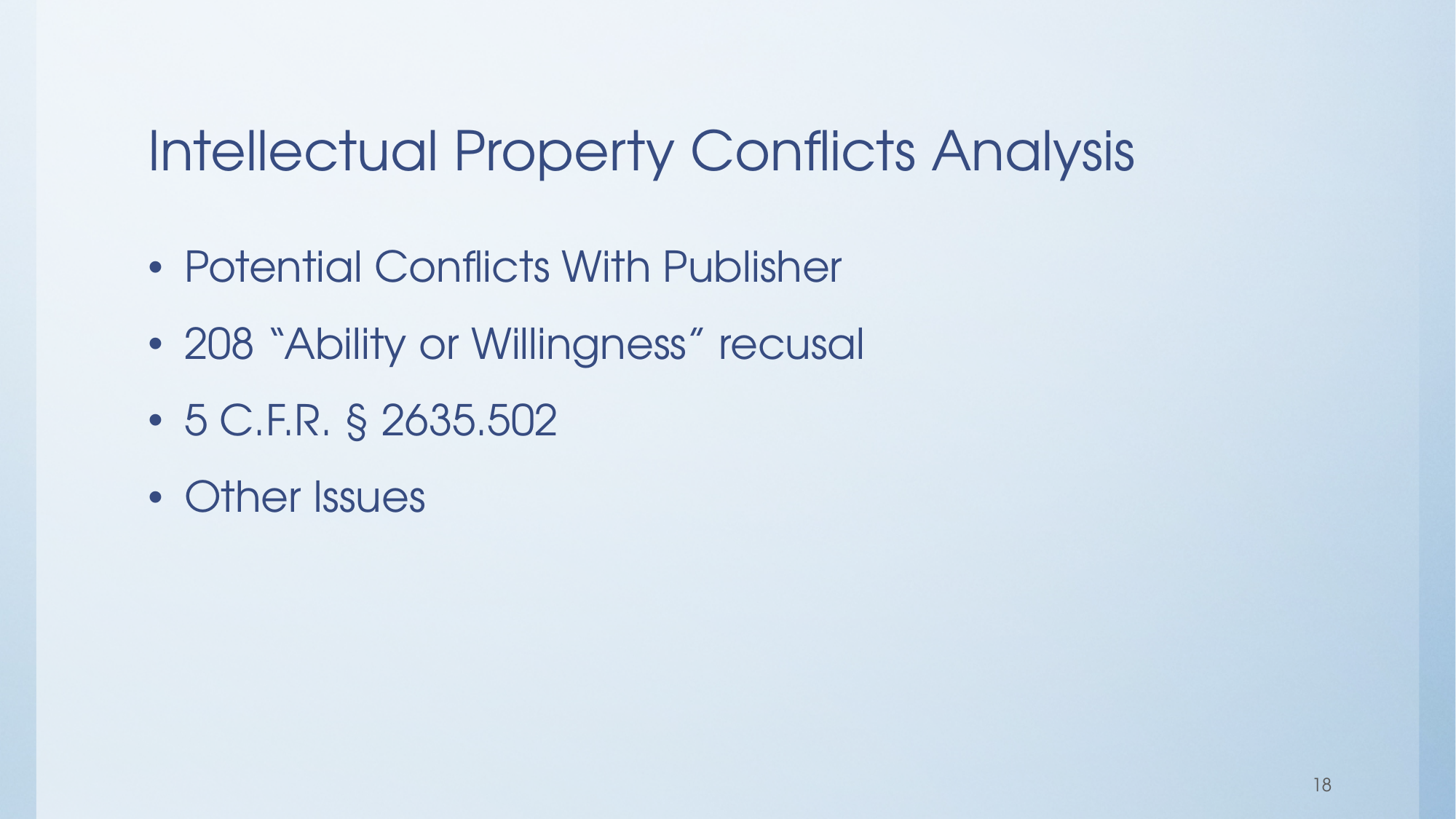

# Intellectual Property Conflicts Analysis
Potential Conflicts With Publisher
208 “Ability or Willingness” recusal
5 C.F.R. § 2635.502
Other Issues
18